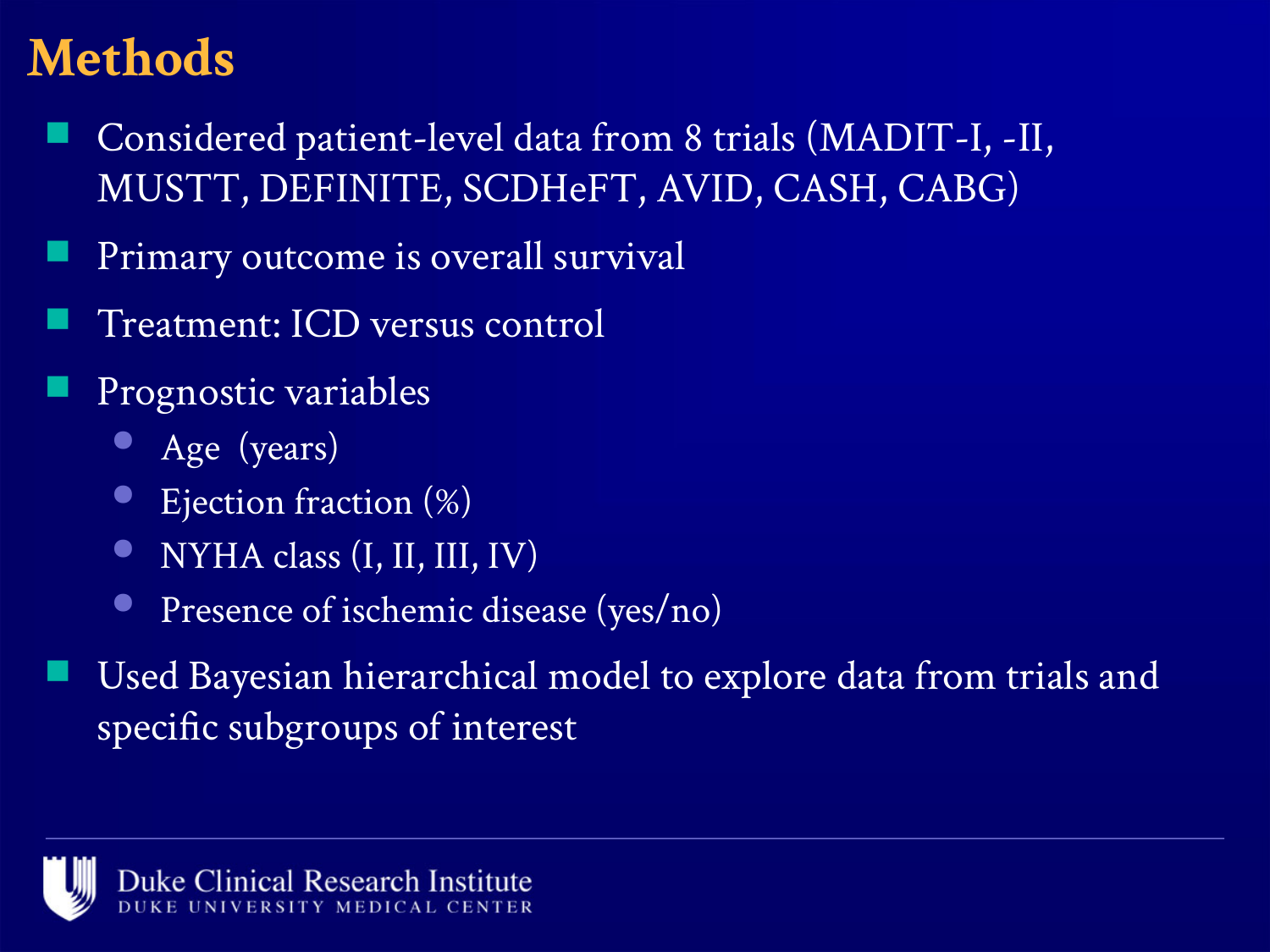

Methods
Considered patient-level data from 8 trials (MADIT-I, -II, MUSTT, DEFINITE, SCDHeFT, AVID, CASH, CABG)
Primary outcome is overall survival
Treatment: ICD versus control
Prognostic variables
Age  (years)
Ejection fraction (%)
NYHA class (I, II, III, IV)
Presence of ischemic disease (yes/no)
Used Bayesian hierarchical model to explore data from trials and specific subgroups of interest